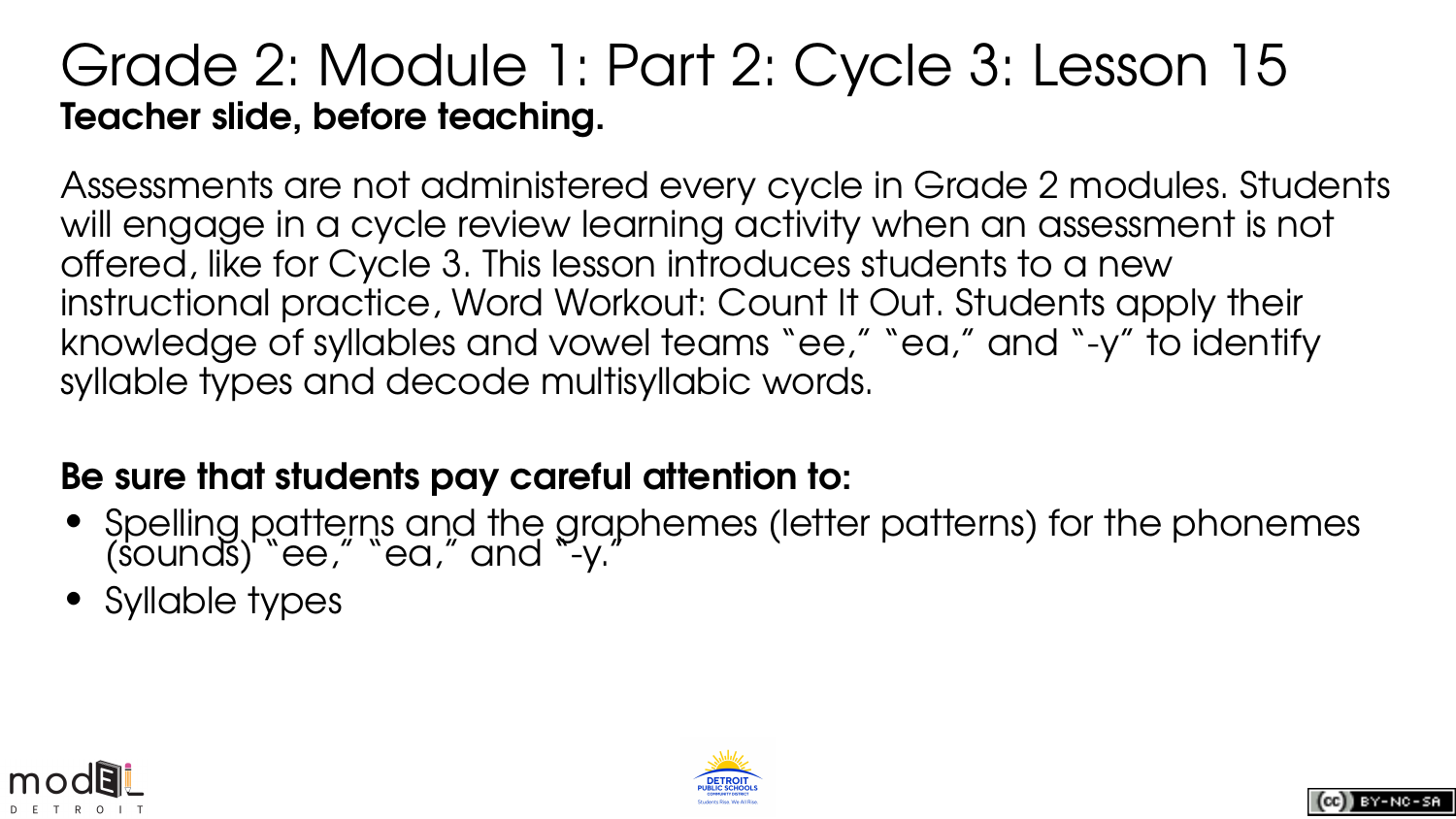

# Grade 2: Module 1: Part 2: Cycle 3: Lesson 15
Teacher slide, before teaching.
Assessments are not administered every cycle in Grade 2 modules. Students will engage in a cycle review learning activity when an assessment is not offered, like for Cycle 3. This lesson introduces students to a new instructional practice, Word Workout: Count It Out. Students apply their knowledge of syllables and vowel teams “ee,” “ea,” and “-y” to identify syllable types and decode multisyllabic words.

Be sure that students pay careful attention to:
Spelling patterns and the graphemes (letter patterns) for the phonemes (sounds) “ee,” “ea,” and “-y.”
Syllable types